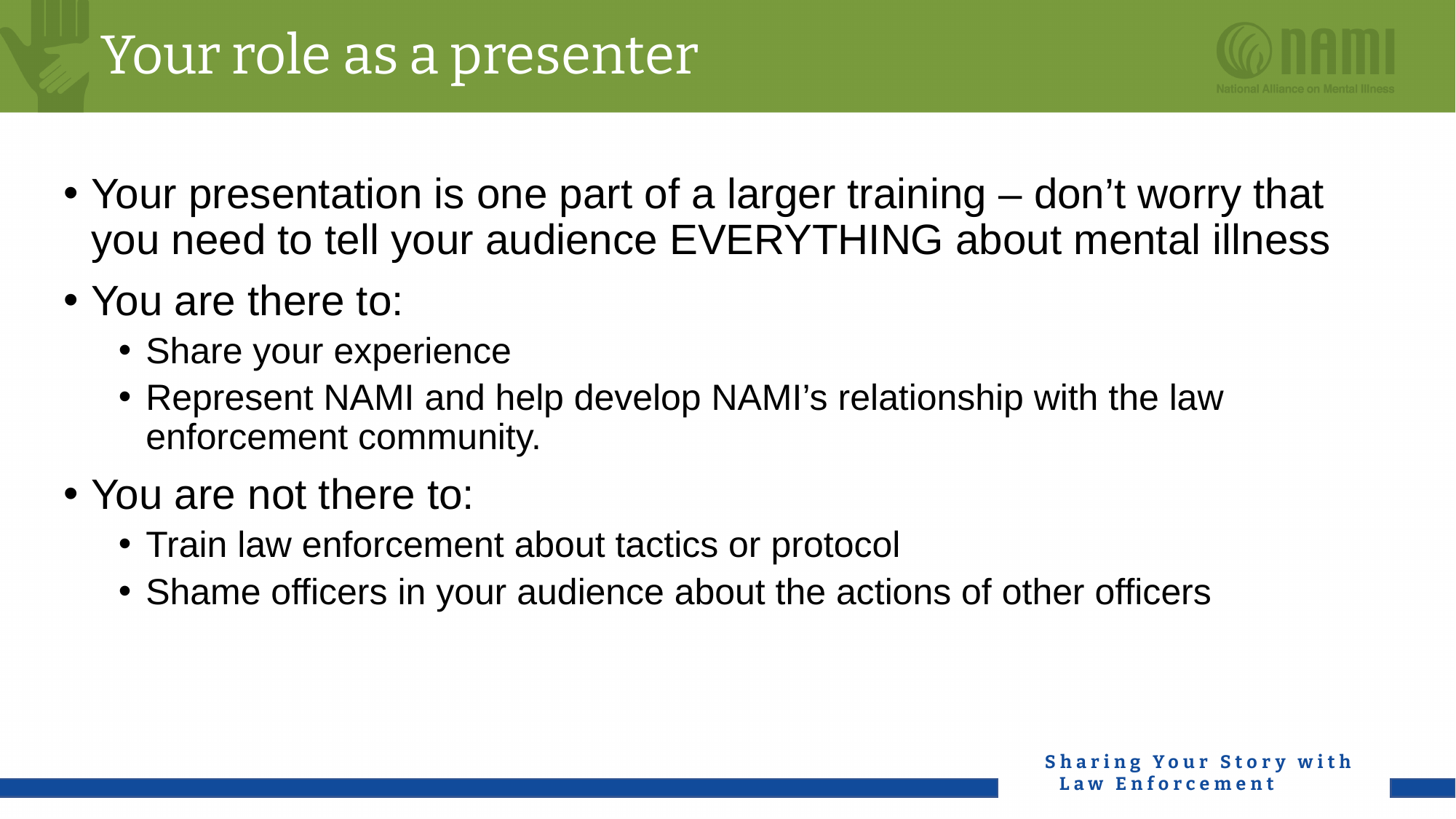

# Your role as a presenter
Your presentation is one part of a larger training – don’t worry that you need to tell your audience EVERYTHING about mental illness
You are there to:
Share your experience
Represent NAMI and help develop NAMI’s relationship with the law enforcement community.
You are not there to:
Train law enforcement about tactics or protocol
Shame officers in your audience about the actions of other officers
Sharing Your Story with
Law Enforcement